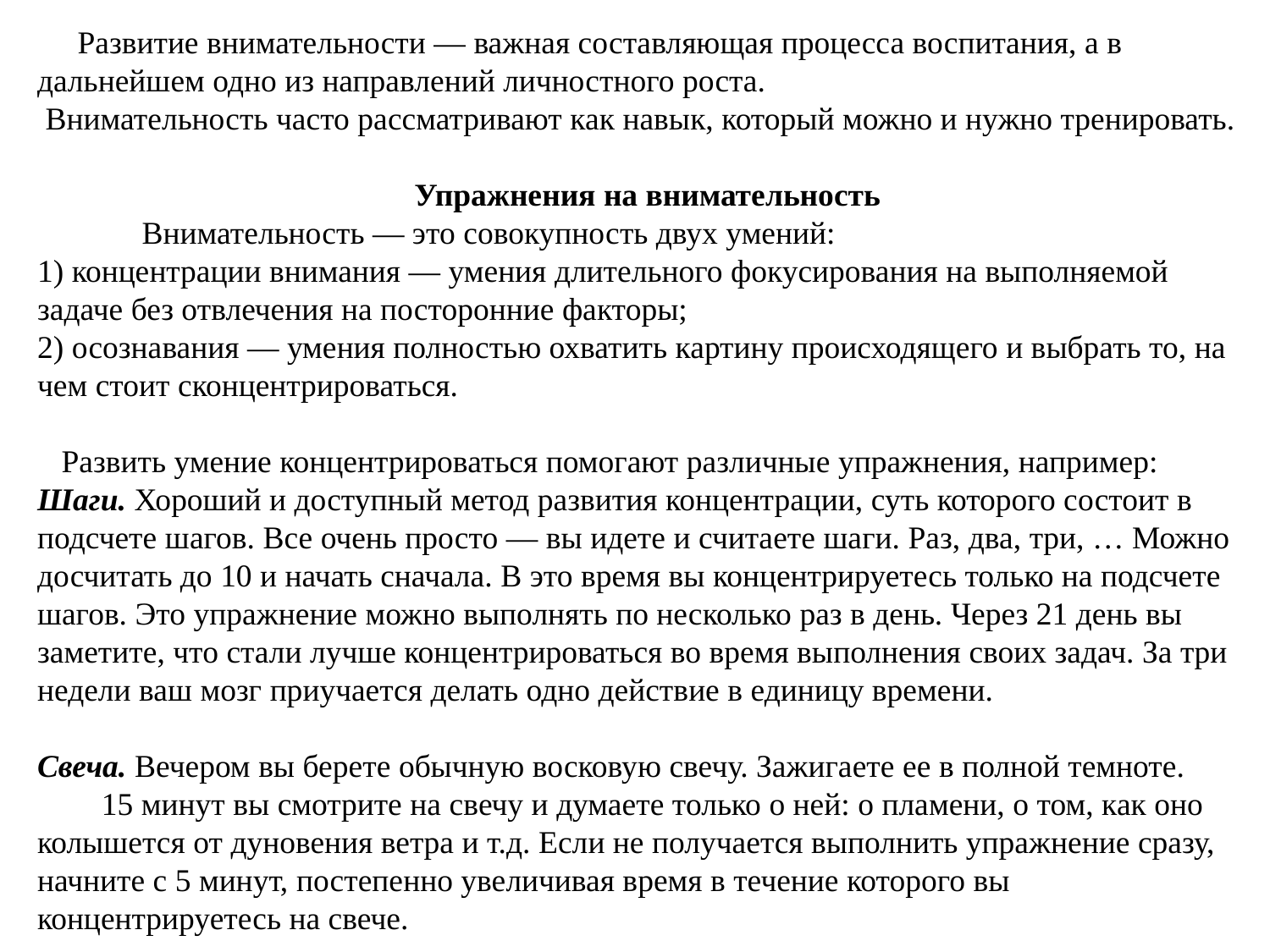

Развитие внимательности — важная составляющая процесса воспитания, а в дальнейшем одно из направлений личностного роста.
 Внимательность часто рассматривают как навык, который можно и нужно тренировать.

Упражнения на внимательность
             Внимательность — это совокупность двух умений:
1) концентрации внимания — умения длительного фокусирования на выполняемой задаче без отвлечения на посторонние факторы;
2) осознавания — умения полностью охватить картину происходящего и выбрать то, на чем стоит сконцентрироваться.
   Развить умение концентрироваться помогают различные упражнения, например:
Шаги. Хороший и доступный метод развития концентрации, суть которого состоит в подсчете шагов. Все очень просто — вы идете и считаете шаги. Раз, два, три, … Можно досчитать до 10 и начать сначала. В это время вы концентрируетесь только на подсчете шагов. Это упражнение можно выполнять по несколько раз в день. Через 21 день вы заметите, что стали лучше концентрироваться во время выполнения своих задач. За три недели ваш мозг приучается делать одно действие в единицу времени.

Свеча. Вечером вы берете обычную восковую свечу. Зажигаете ее в полной темноте.                 15 минут вы смотрите на свечу и думаете только о ней: о пламени, о том, как оно колышется от дуновения ветра и т.д. Если не получается выполнить упражнение сразу, начните с 5 минут, постепенно увеличивая время в течение которого вы концентрируетесь на свече.